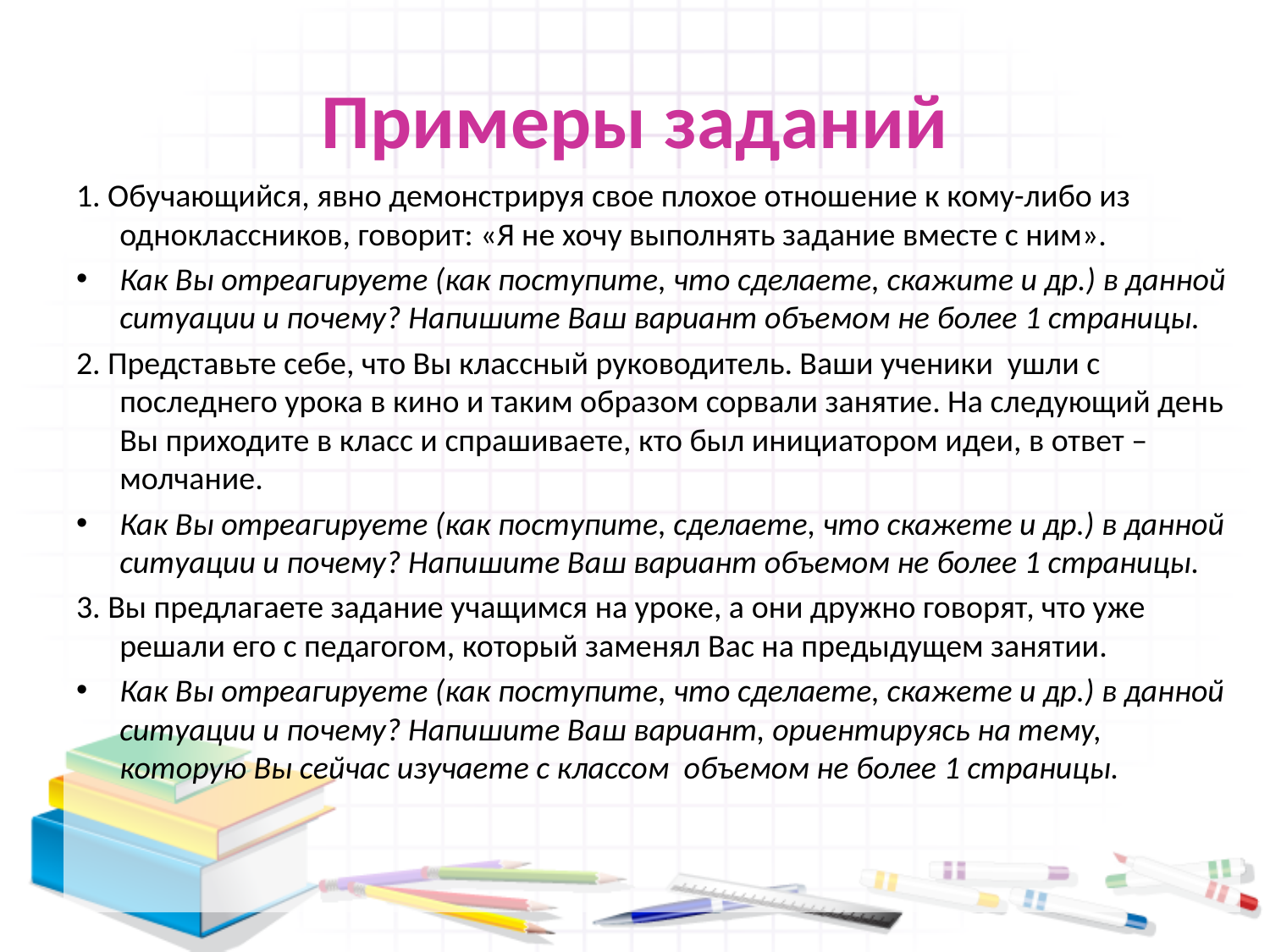

# Примеры заданий
1. Обучающийся, явно демонстрируя свое плохое отношение к кому-либо из одноклассников, говорит: «Я не хочу выполнять задание вместе с ним».
Как Вы отреагируете (как поступите, что сделаете, скажите и др.) в данной ситуации и почему? Напишите Ваш вариант объемом не более 1 страницы.
2. Представьте себе, что Вы классный руководитель. Ваши ученики  ушли с последнего урока в кино и таким образом сорвали занятие. На следующий день Вы приходите в класс и спрашиваете, кто был инициатором идеи, в ответ – молчание.
Как Вы отреагируете (как поступите, сделаете, что скажете и др.) в данной ситуации и почему? Напишите Ваш вариант объемом не более 1 страницы.
3. Вы предлагаете задание учащимся на уроке, а они дружно говорят, что уже решали его с педагогом, который заменял Вас на предыдущем занятии.
Как Вы отреагируете (как поступите, что сделаете, скажете и др.) в данной ситуации и почему? Напишите Ваш вариант, ориентируясь на тему, которую Вы сейчас изучаете с классом  объемом не более 1 страницы.